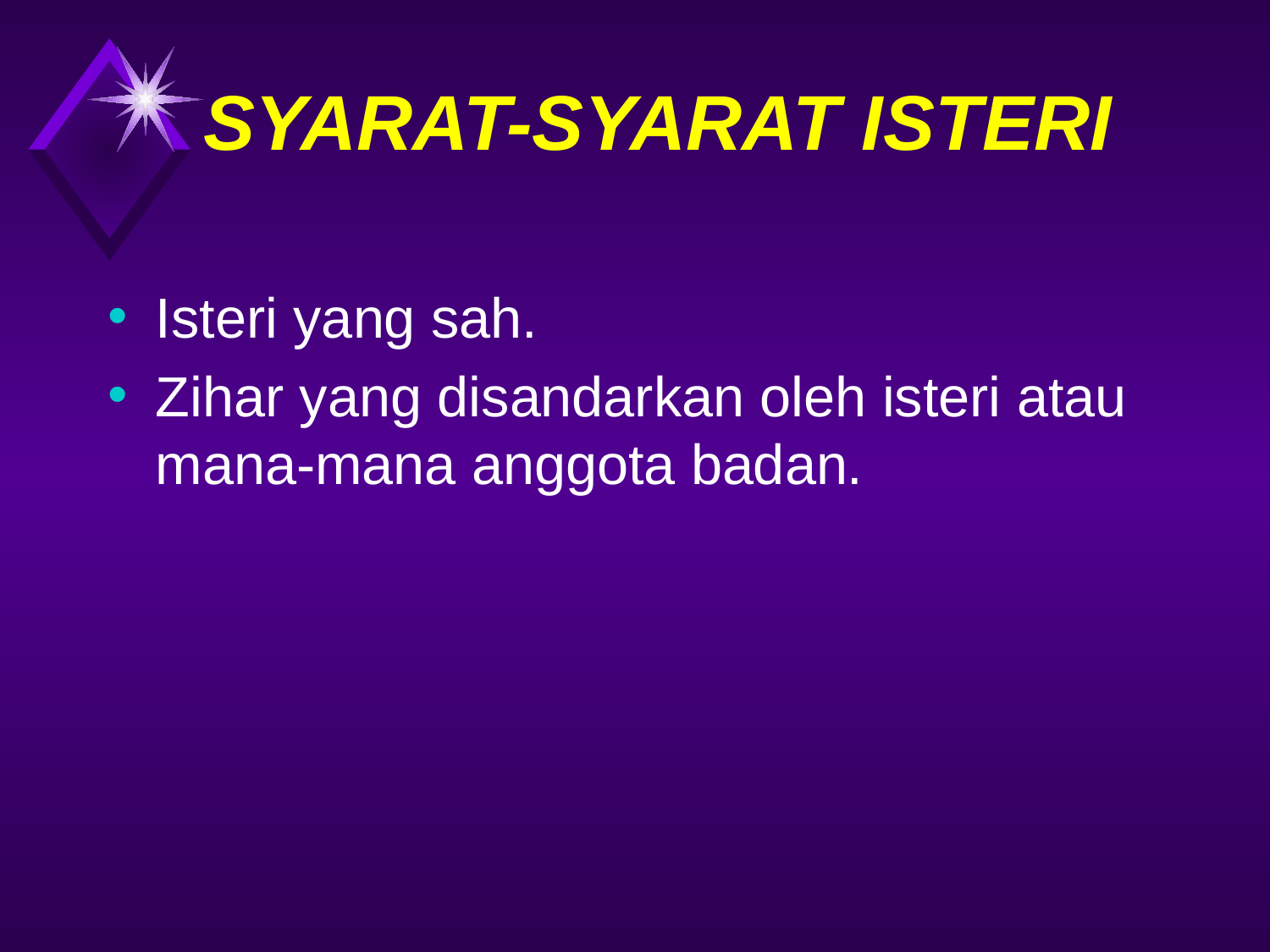

# SYARAT-SYARAT ISTERI
Isteri yang sah.
Zihar yang disandarkan oleh isteri atau mana-mana anggota badan.